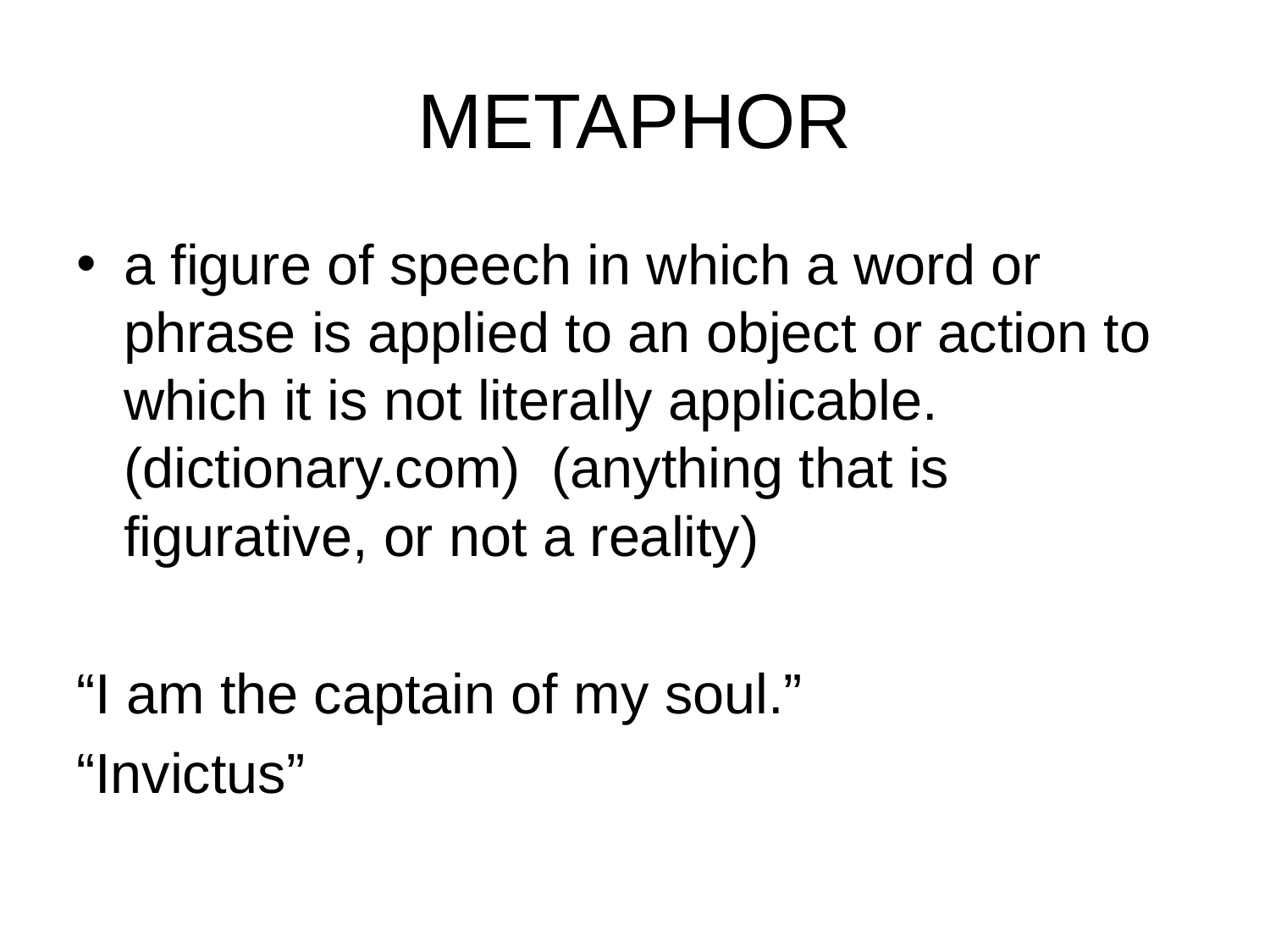

# METAPHOR
a figure of speech in which a word or phrase is applied to an object or action to which it is not literally applicable. (dictionary.com)  (anything that is figurative, or not a reality)

“I am the captain of my soul.”
“Invictus”